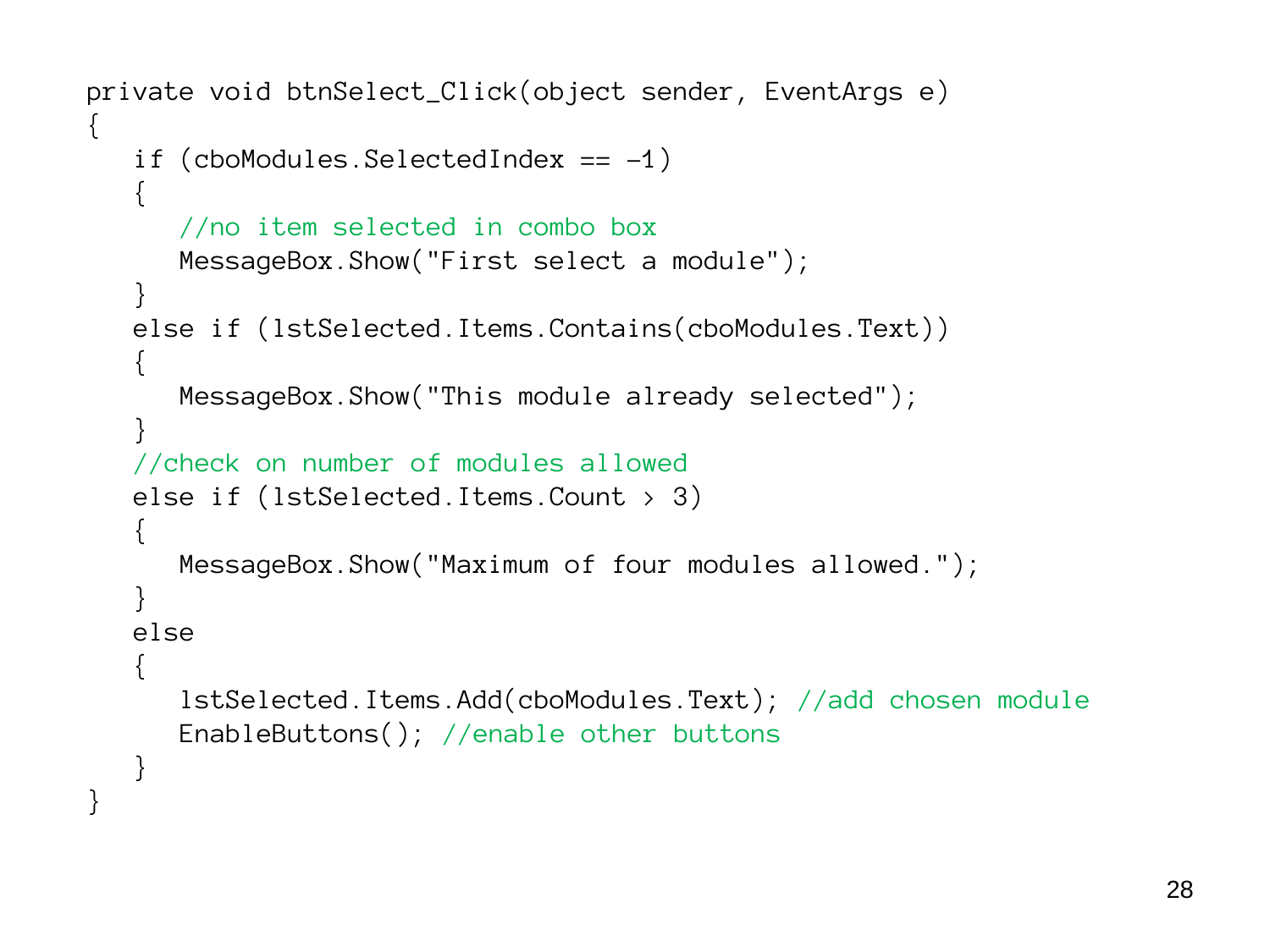

private void btnSelect_Click(object sender, EventArgs e)
{
   if (cboModules.SelectedIndex == -1)
   {
      //no item selected in combo box
      MessageBox.Show("First select a module");
   }
   else if (lstSelected.Items.Contains(cboModules.Text))
   {
      MessageBox.Show("This module already selected");
   }
   //check on number of modules allowed
   else if (lstSelected.Items.Count > 3)
   {
      MessageBox.Show("Maximum of four modules allowed.");
   }
   else
   {
      lstSelected.Items.Add(cboModules.Text); //add chosen module
      EnableButtons(); //enable other buttons
   }
}
28